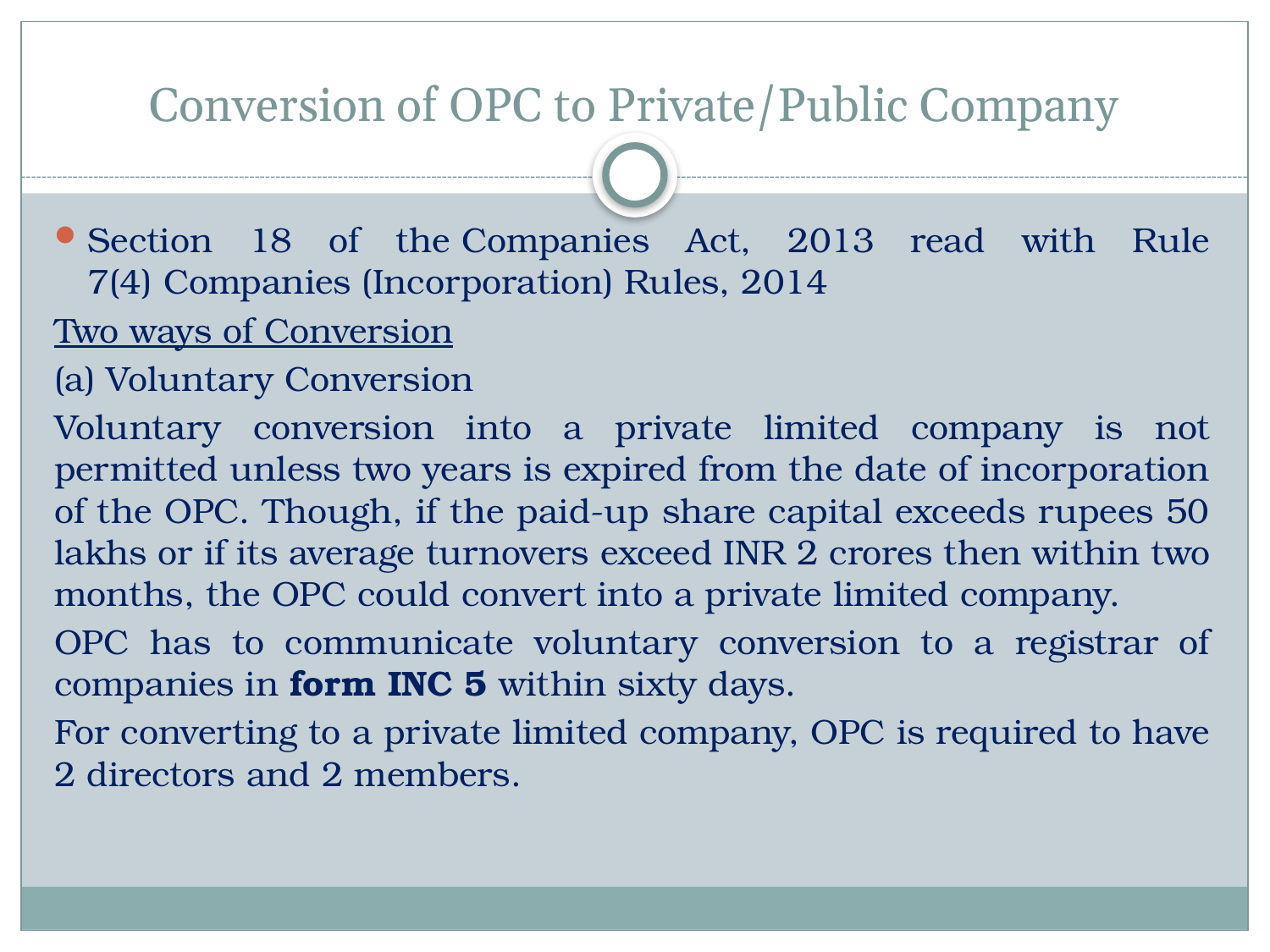

# Conversion of OPC to Private/Public Company
Section 18 of the Companies Act, 2013 read with Rule 7(4) Companies (Incorporation) Rules, 2014
Two ways of Conversion
(a) Voluntary Conversion
Voluntary conversion into a private limited company is not permitted unless two years is expired from the date of incorporation of the OPC. Though, if the paid-up share capital exceeds rupees 50 lakhs or if its average turnovers exceed INR 2 crores then within two months, the OPC could convert into a private limited company.
OPC has to communicate voluntary conversion to a registrar of companies in form INC 5 within sixty days.
For converting to a private limited company, OPC is required to have 2 directors and 2 members.